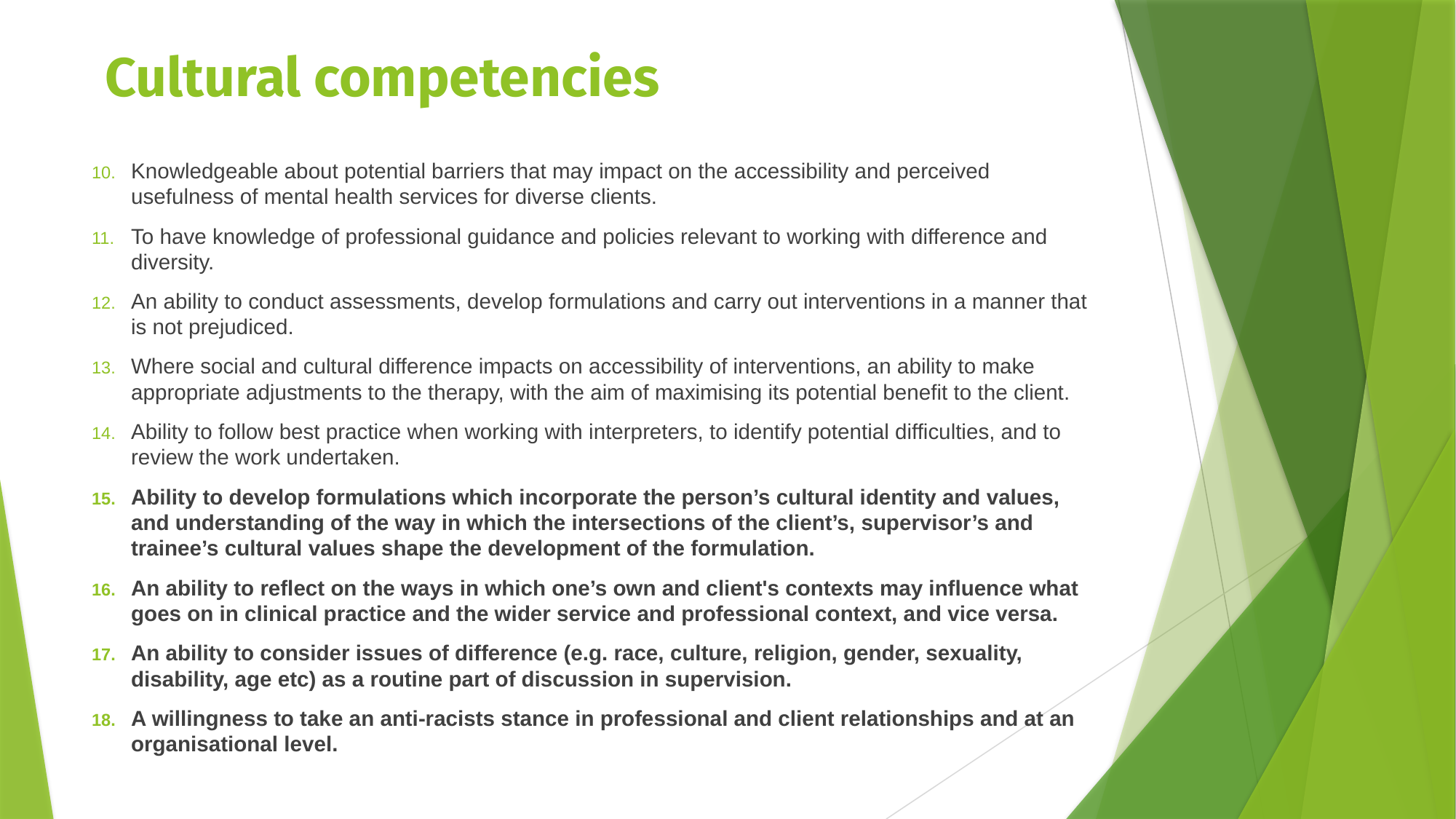

# Cultural competencies
Knowledgeable about potential barriers that may impact on the accessibility and perceived usefulness of mental health services for diverse clients.
To have knowledge of professional guidance and policies relevant to working with difference and diversity.
An ability to conduct assessments, develop formulations and carry out interventions in a manner that is not prejudiced.
Where social and cultural difference impacts on accessibility of interventions, an ability to make appropriate adjustments to the therapy, with the aim of maximising its potential benefit to the client.
Ability to follow best practice when working with interpreters, to identify potential difficulties, and to review the work undertaken.
Ability to develop formulations which incorporate the person’s cultural identity and values, and understanding of the way in which the intersections of the client’s, supervisor’s and trainee’s cultural values shape the development of the formulation.
An ability to reflect on the ways in which one’s own and client's contexts may influence what goes on in clinical practice and the wider service and professional context, and vice versa.
An ability to consider issues of difference (e.g. race, culture, religion, gender, sexuality, disability, age etc) as a routine part of discussion in supervision. ​
A willingness to take an anti-racists stance in professional and client relationships and at an organisational level.